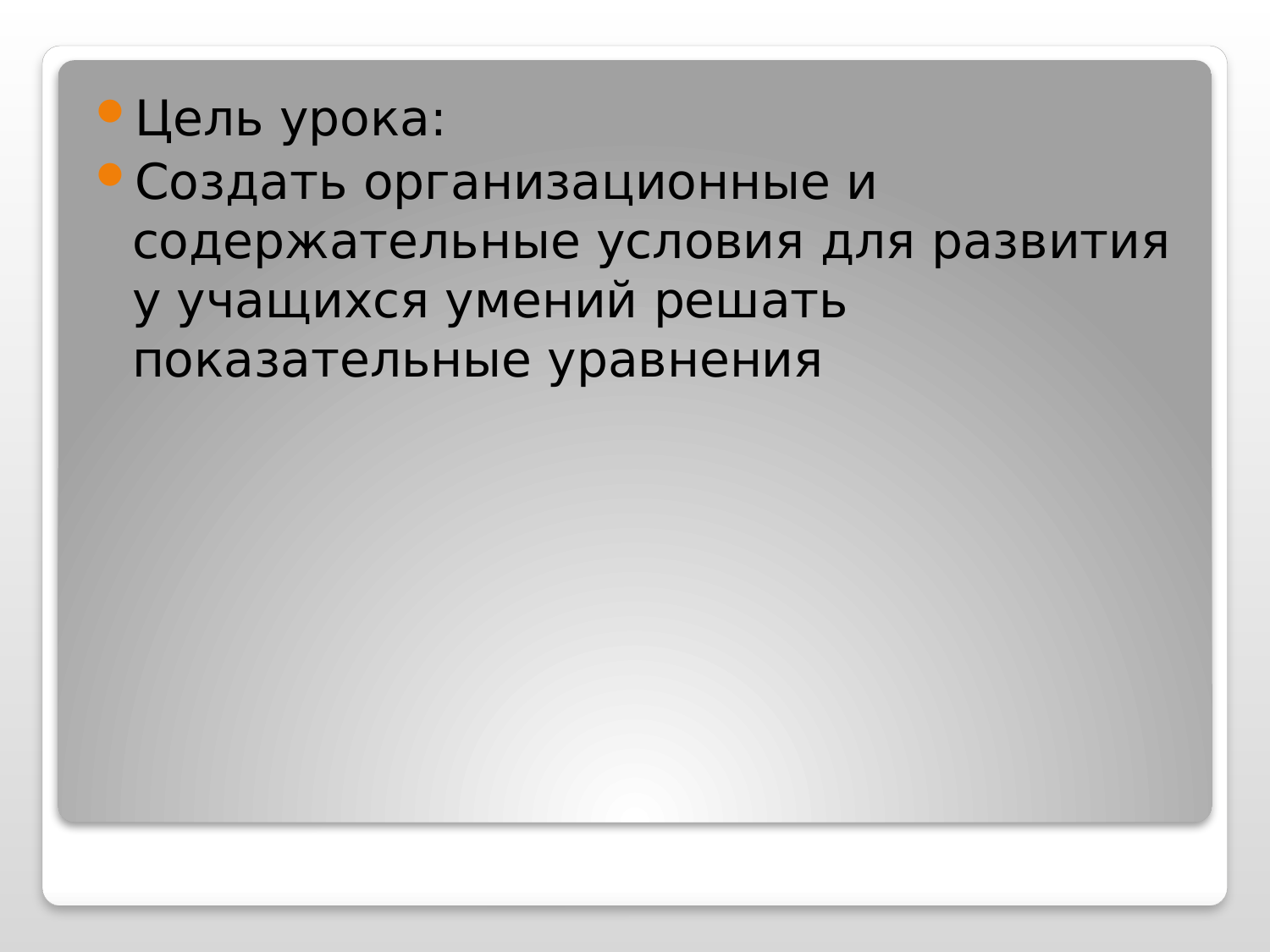

Цель урока:
Создать организационные и содержательные условия для развития у учащихся умений решать показательные уравнения
#